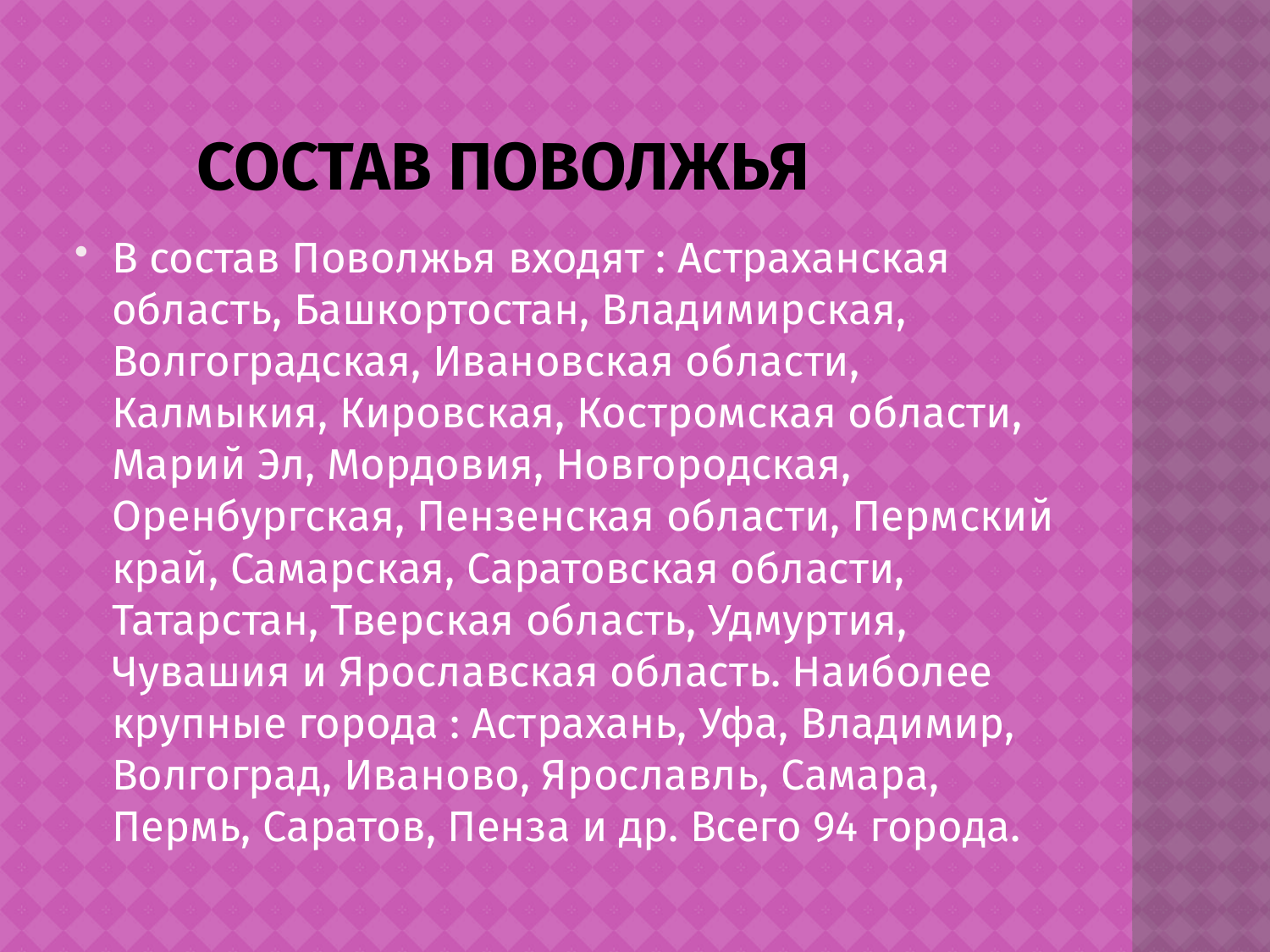

# СОСТАВ поволжья
В состав Поволжья входят : Астраханская область, Башкортостан, Владимирская, Волгоградская, Ивановская области, Калмыкия, Кировская, Костромская области, Марий Эл, Мордовия, Новгородская, Оренбургская, Пензенская области, Пермский край, Самарская, Саратовская области, Татарстан, Тверская область, Удмуртия, Чувашия и Ярославская область. Наиболее крупные города : Астрахань, Уфа, Владимир, Волгоград, Иваново, Ярославль, Самара, Пермь, Саратов, Пенза и др. Всего 94 города.